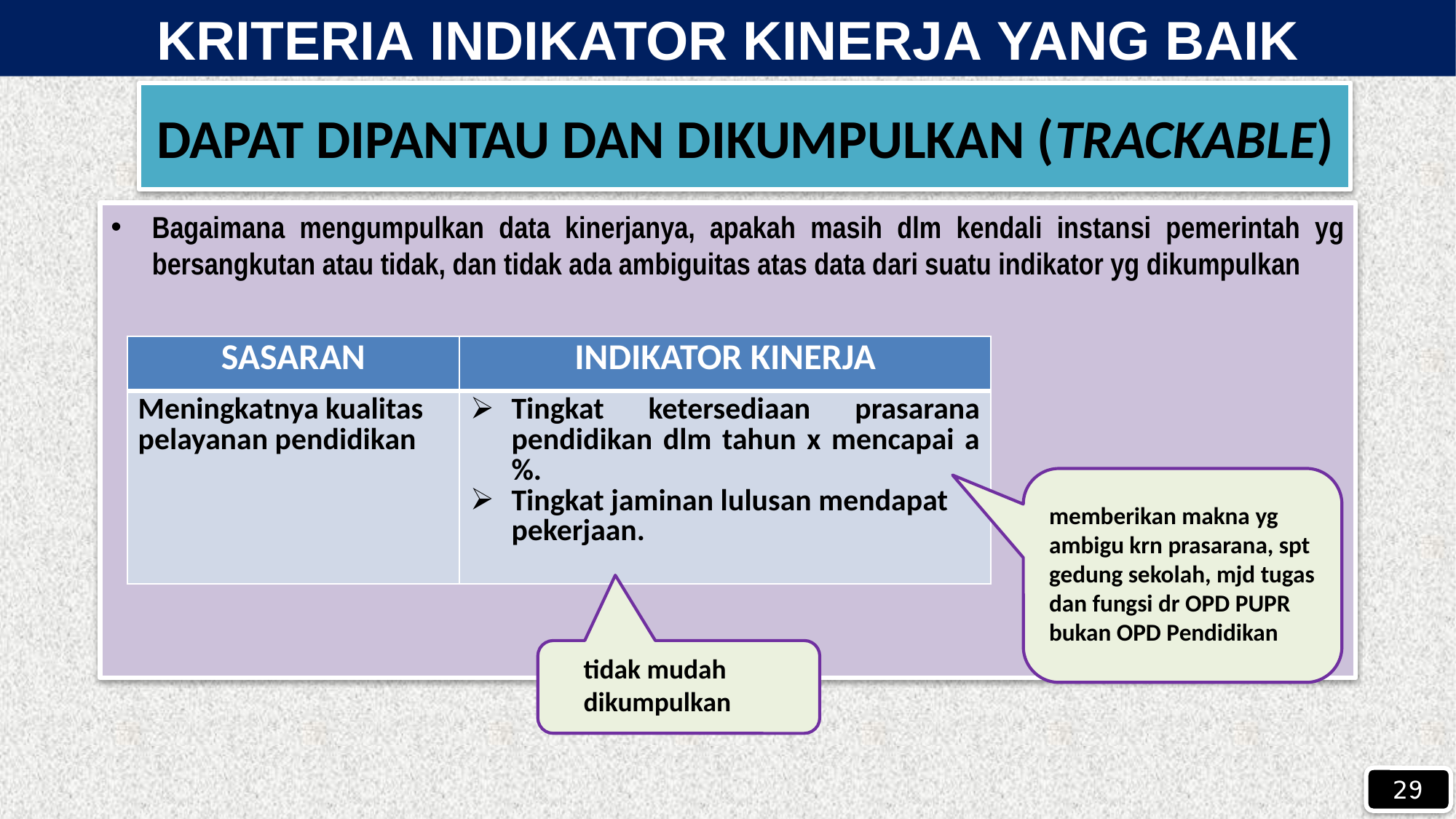

KRITERIA INDIKATOR KINERJA YANG BAIK
# DAPAT DIPANTAU DAN DIKUMPULKAN (TRACKABLE)
Bagaimana mengumpulkan data kinerjanya, apakah masih dlm kendali instansi pemerintah yg bersangkutan atau tidak, dan tidak ada ambiguitas atas data dari suatu indikator yg dikumpulkan
| SASARAN | INDIKATOR KINERJA |
| --- | --- |
| Meningkatnya kualitas pelayanan pendidikan | Tingkat ketersediaan prasarana pendidikan dlm tahun x mencapai a%. Tingkat jaminan lulusan mendapat pekerjaan. |

memberikan makna yg ambigu krn prasarana, spt gedung sekolah, mjd tugas dan fungsi dr OPD PUPR bukan OPD Pendidikan

tidak mudah dikumpulkan
29